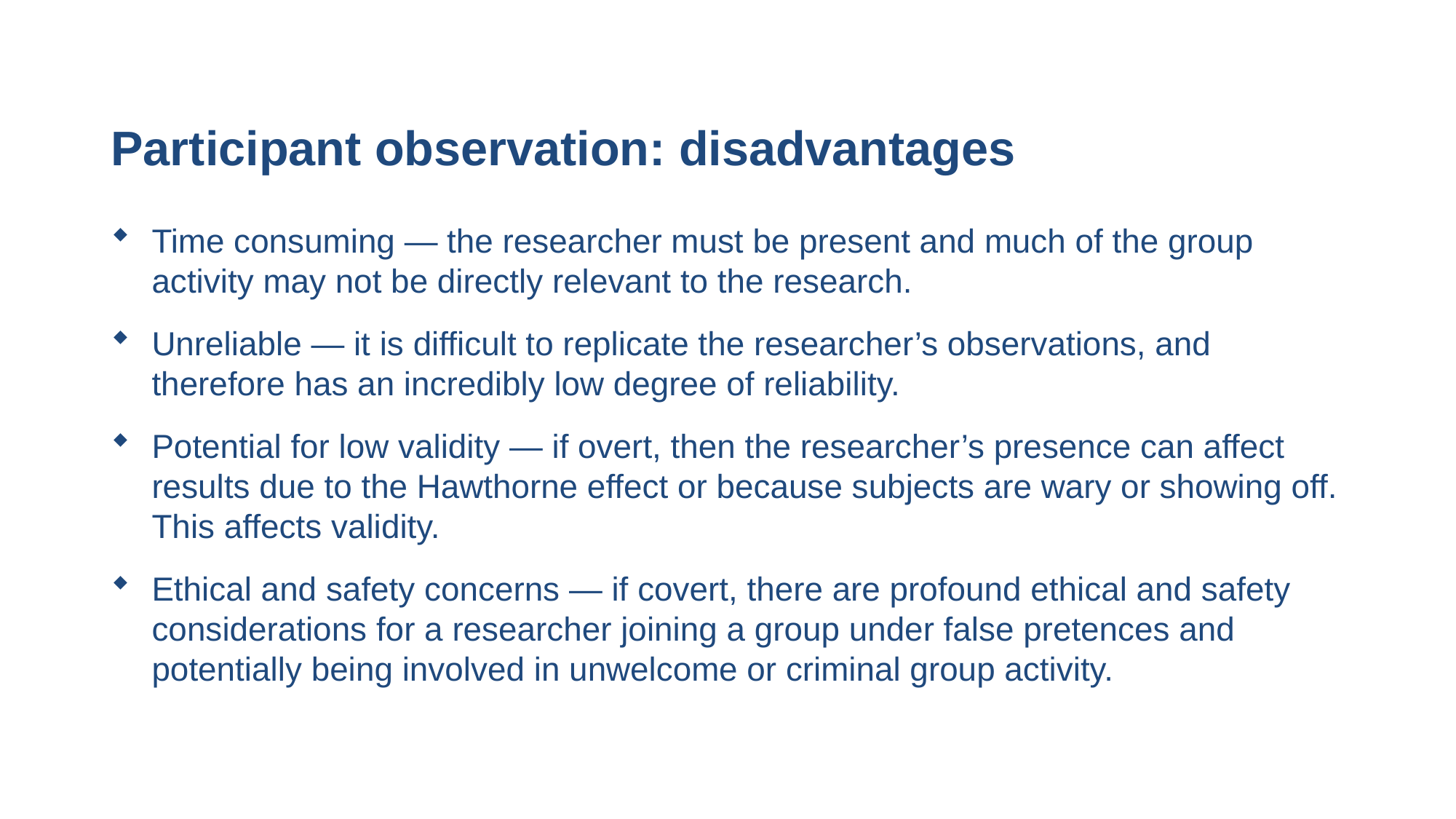

# Participant observation: disadvantages
Time consuming — the researcher must be present and much of the group activity may not be directly relevant to the research.
Unreliable — it is difficult to replicate the researcher’s observations, and therefore has an incredibly low degree of reliability.
Potential for low validity — if overt, then the researcher’s presence can affect results due to the Hawthorne effect or because subjects are wary or showing off. This affects validity.
Ethical and safety concerns — if covert, there are profound ethical and safety considerations for a researcher joining a group under false pretences and potentially being involved in unwelcome or criminal group activity.